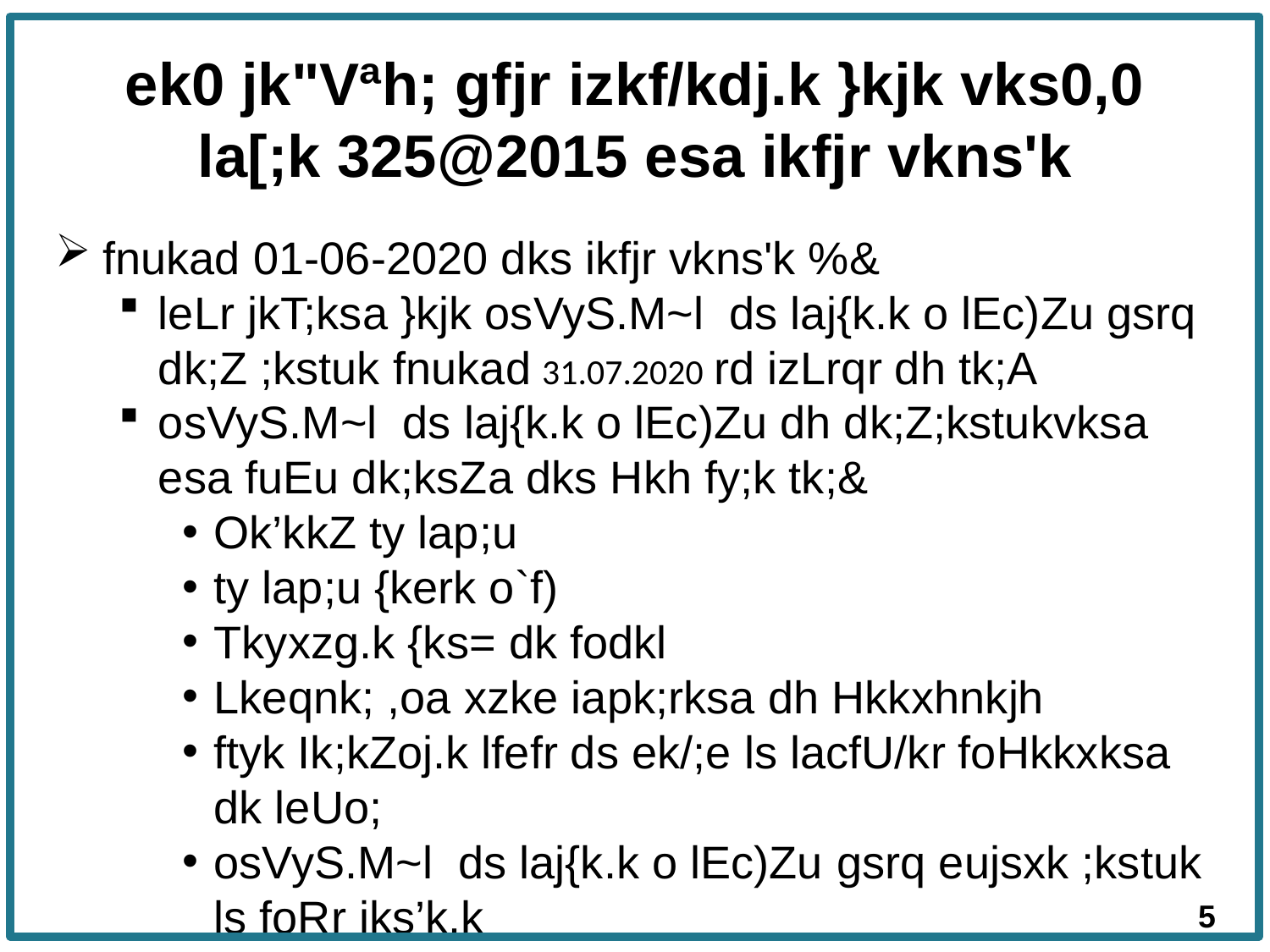

# ek0 jk"Vªh; gfjr izkf/kdj.k }kjk vks0,0 la[;k 325@2015 esa ikfjr vkns'k
fnukad 01-06-2020 dks ikfjr vkns'k %&
leLr jkT;ksa }kjk osVyS.M~l  ds laj{k.k o lEc)Zu gsrq dk;Z ;kstuk fnukad 31.07.2020 rd izLrqr dh tk;A
osVyS.M~l  ds laj{k.k o lEc)Zu dh dk;Z;kstukvksa esa fuEu dk;ksZa dks Hkh fy;k tk;&
Ok’kkZ ty lap;u
ty lap;u {kerk o`f)
Tkyxzg.k {ks= dk fodkl
Lkeqnk; ,oa xzke iapk;rksa dh Hkkxhnkjh
ftyk Ik;kZoj.k lfefr ds ek/;e ls lacfU/kr foHkkxksa dk leUo;
osVyS.M~l  ds laj{k.k o lEc)Zu gsrq eujsxk ;kstuk ls foRr iks’k.k

5